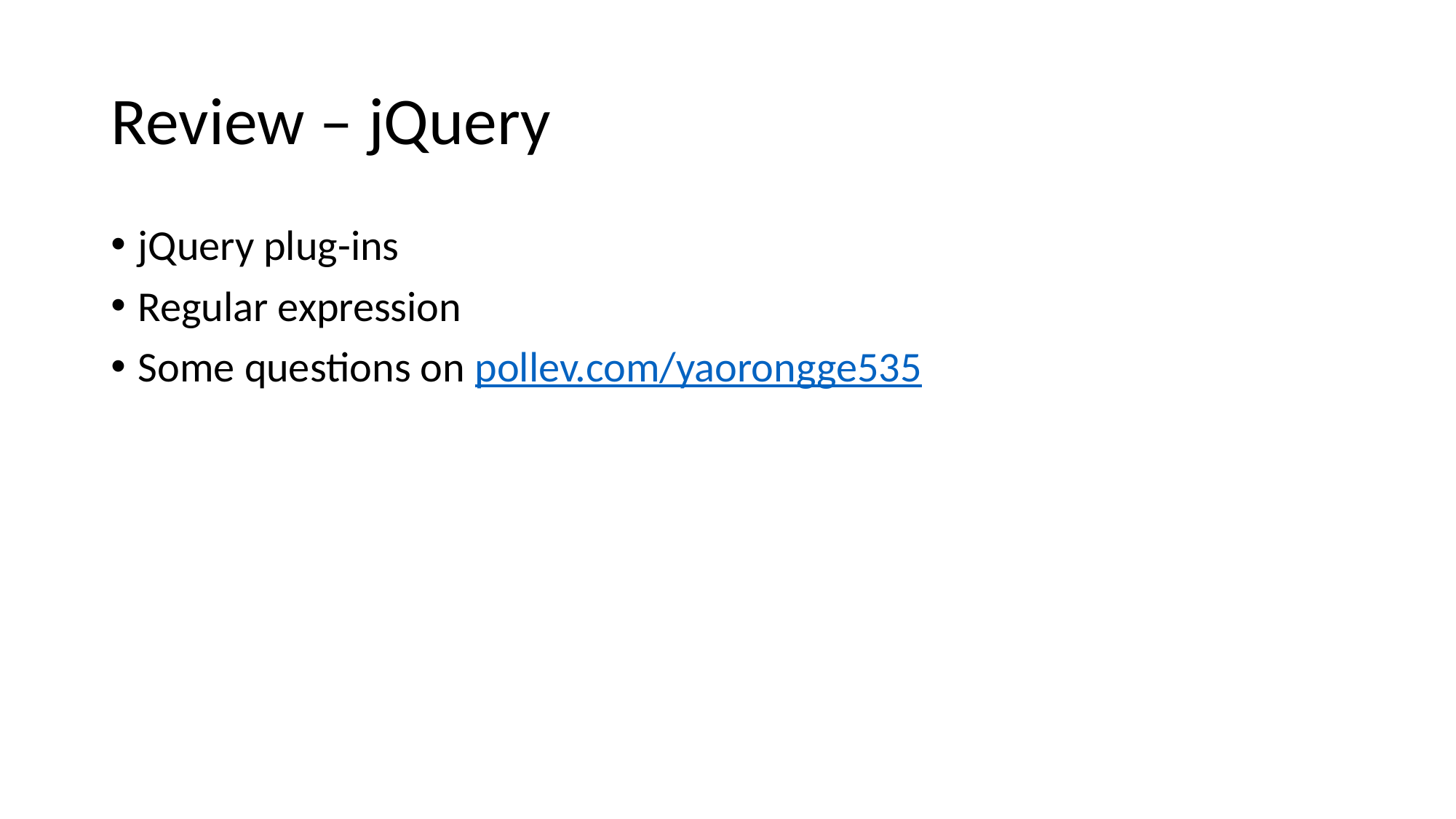

# Review – jQuery
jQuery plug-ins
Regular expression
Some questions on pollev.com/yaorongge535